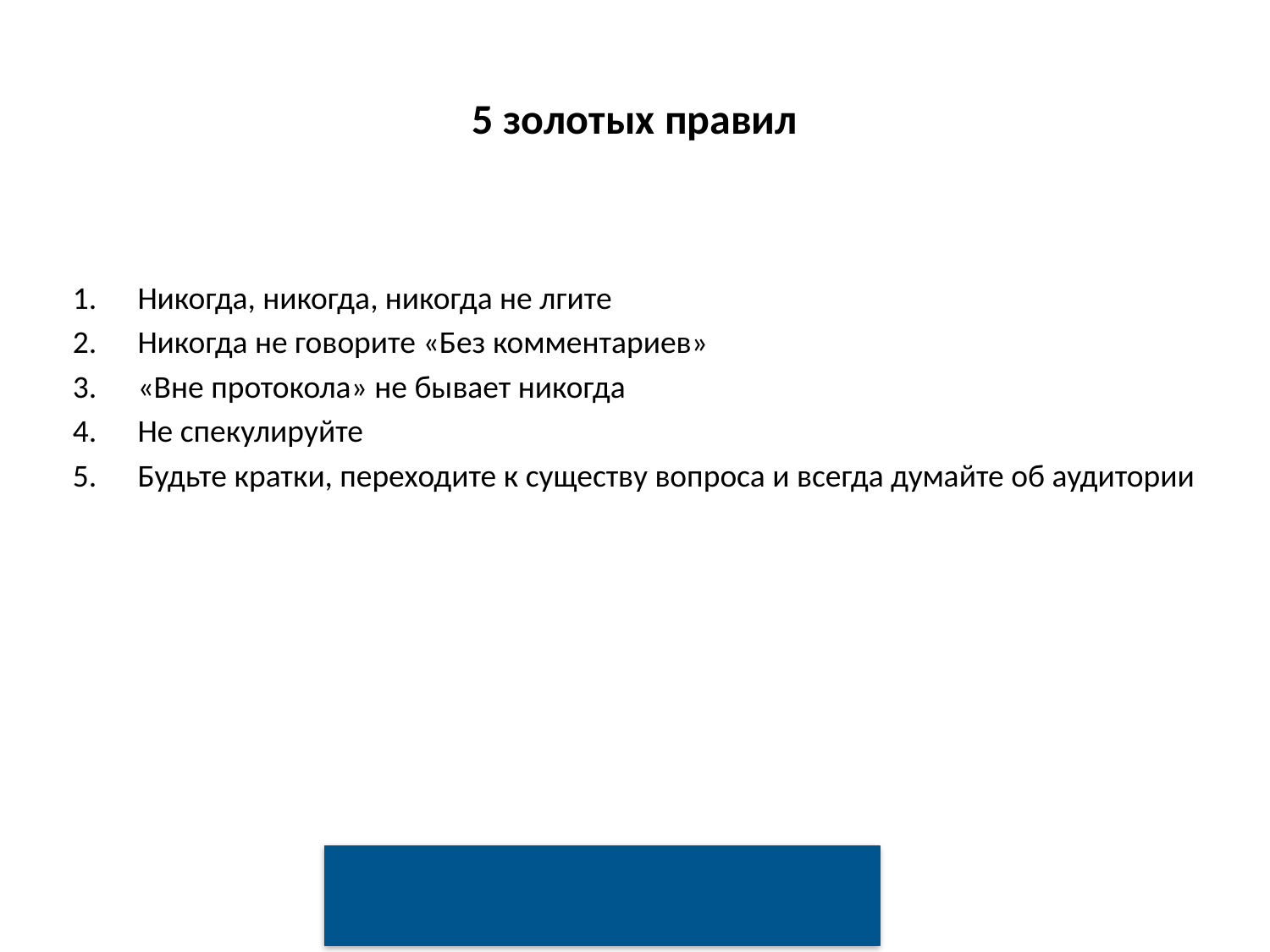

# 5 золотых правил
Никогда, никогда, никогда не лгите
Никогда не говорите «Без комментариев»
«Вне протокола» не бывает никогда
Не спекулируйте
Будьте кратки, переходите к существу вопроса и всегда думайте об аудитории